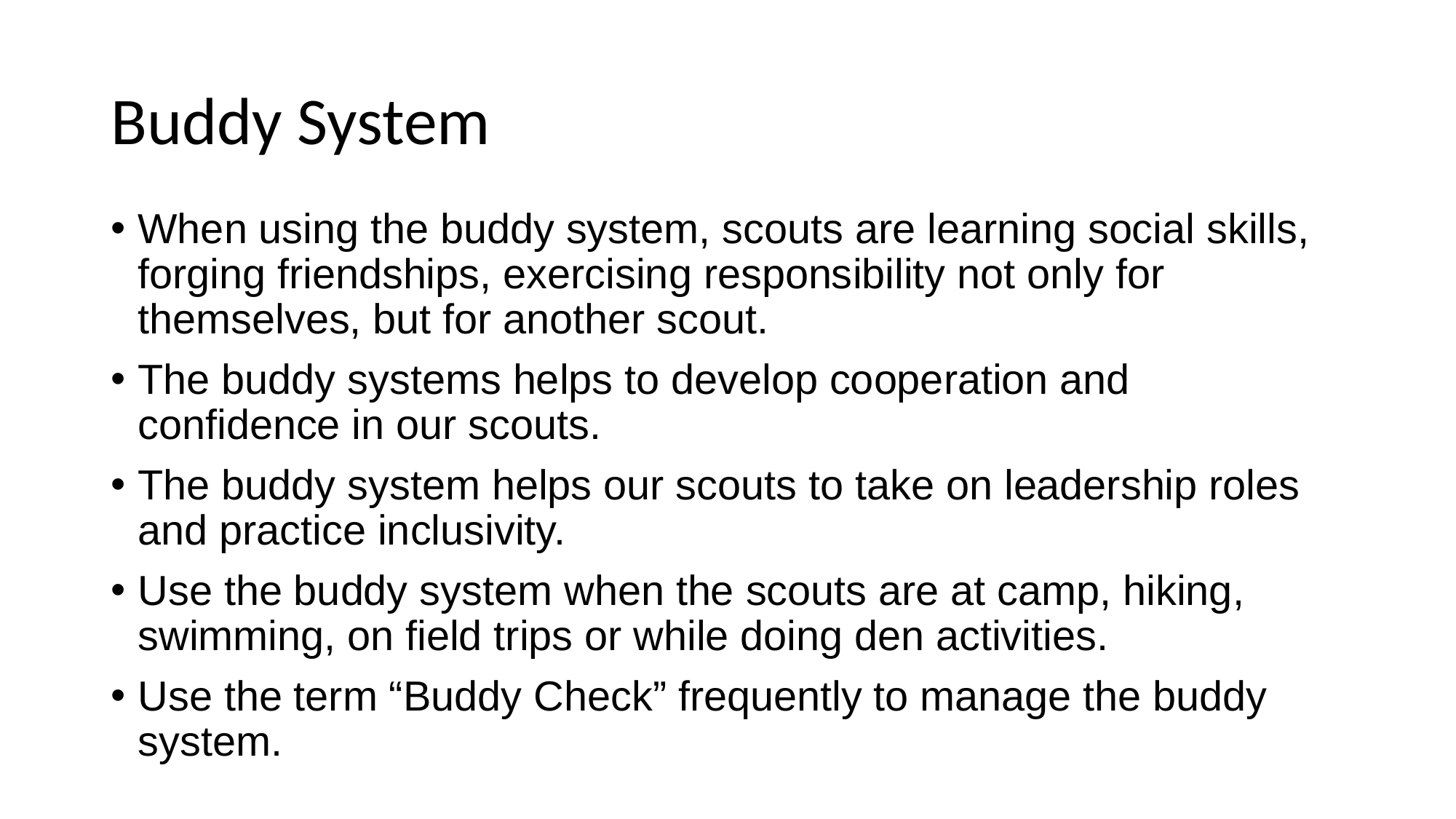

# Buddy System
When using the buddy system, scouts are learning social skills, forging friendships, exercising responsibility not only for themselves, but for another scout.
The buddy systems helps to develop cooperation and confidence in our scouts.
The buddy system helps our scouts to take on leadership roles and practice inclusivity.
Use the buddy system when the scouts are at camp, hiking, swimming, on field trips or while doing den activities.
Use the term “Buddy Check” frequently to manage the buddy system.